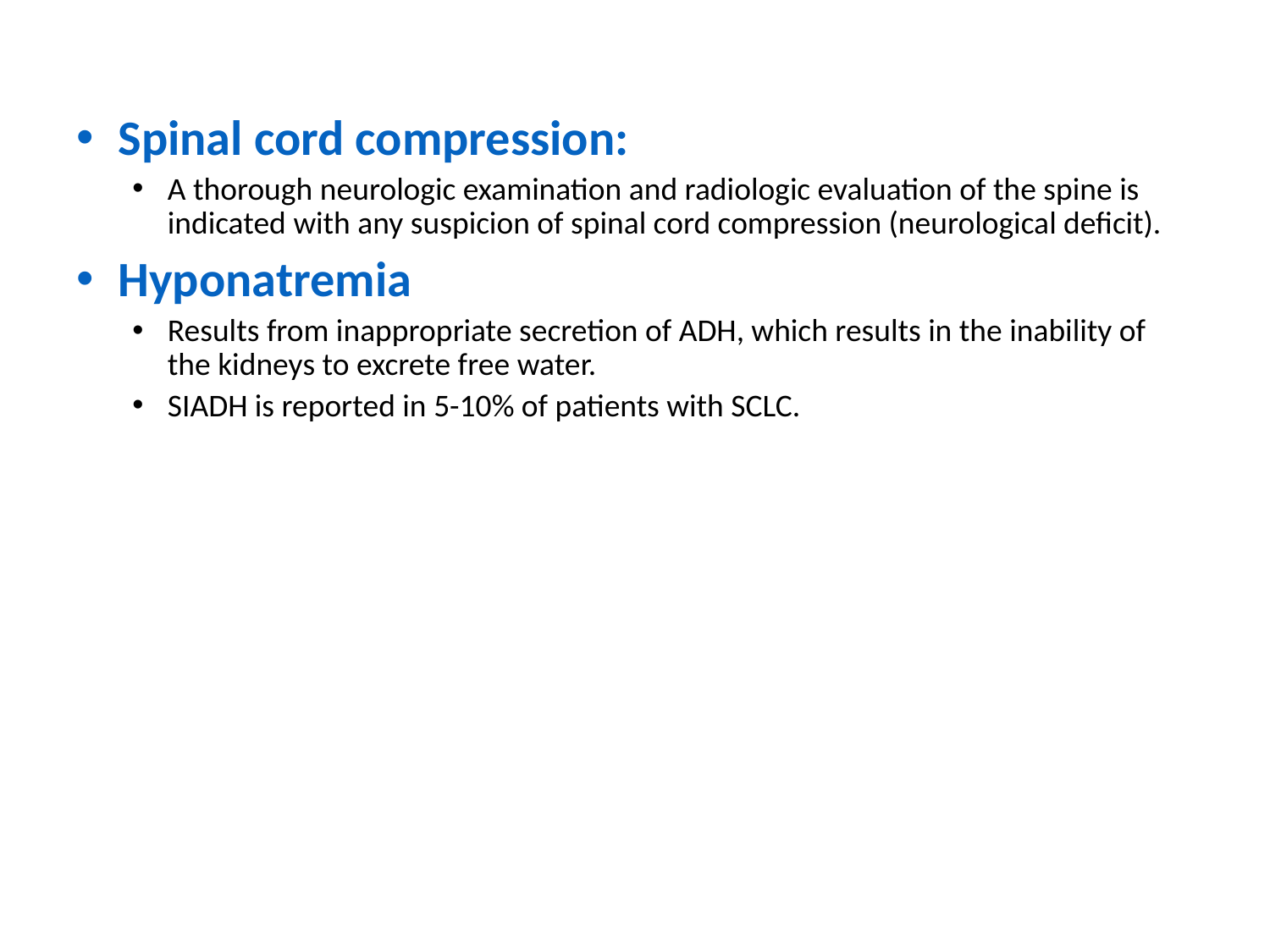

Spinal cord compression:
A thorough neurologic examination and radiologic evaluation of the spine is indicated with any suspicion of spinal cord compression (neurological deficit).
Hyponatremia
Results from inappropriate secretion of ADH, which results in the inability of the kidneys to excrete free water.
SIADH is reported in 5-10% of patients with SCLC.